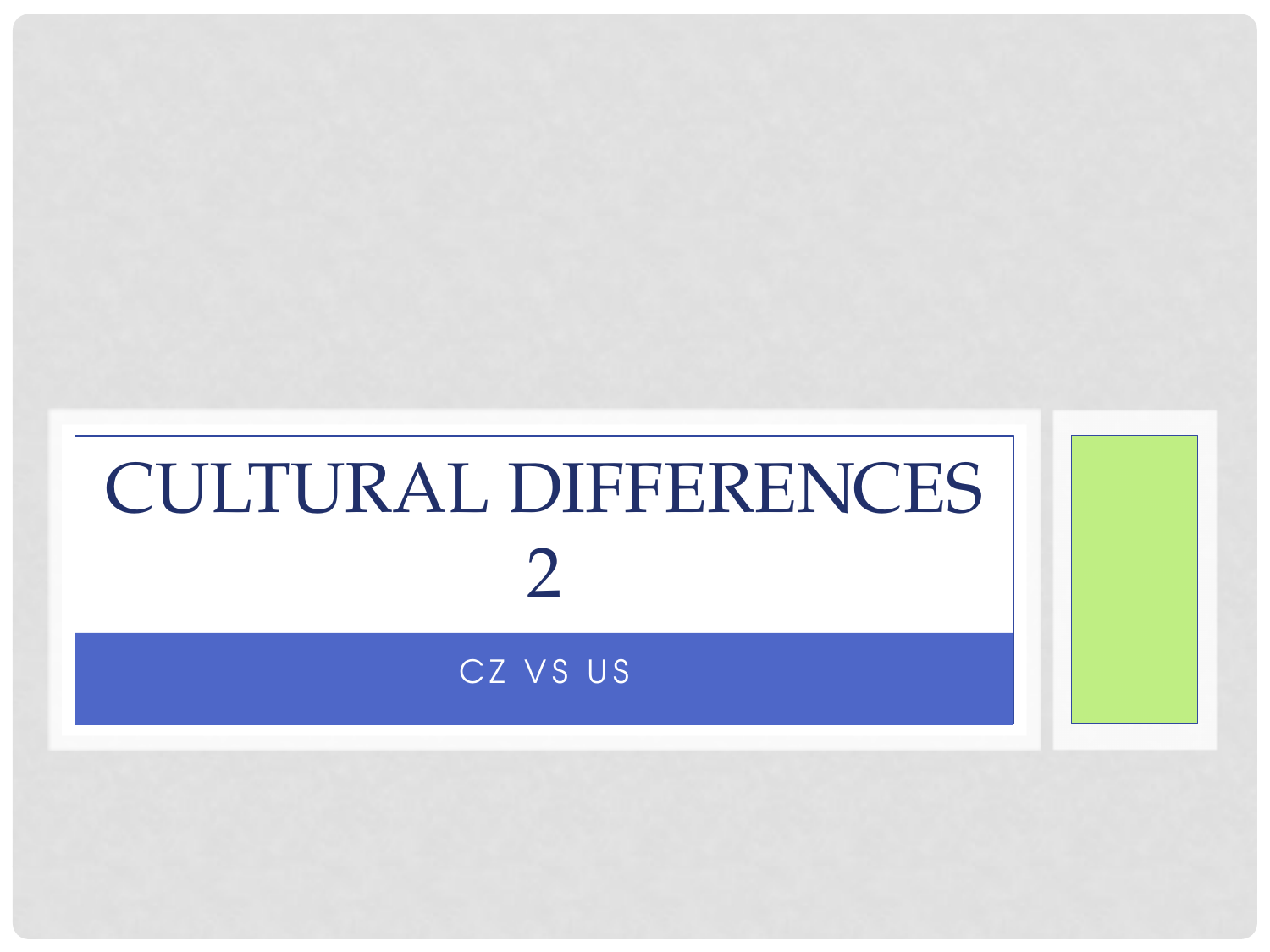

# Cultural differences 2
CZ VS US